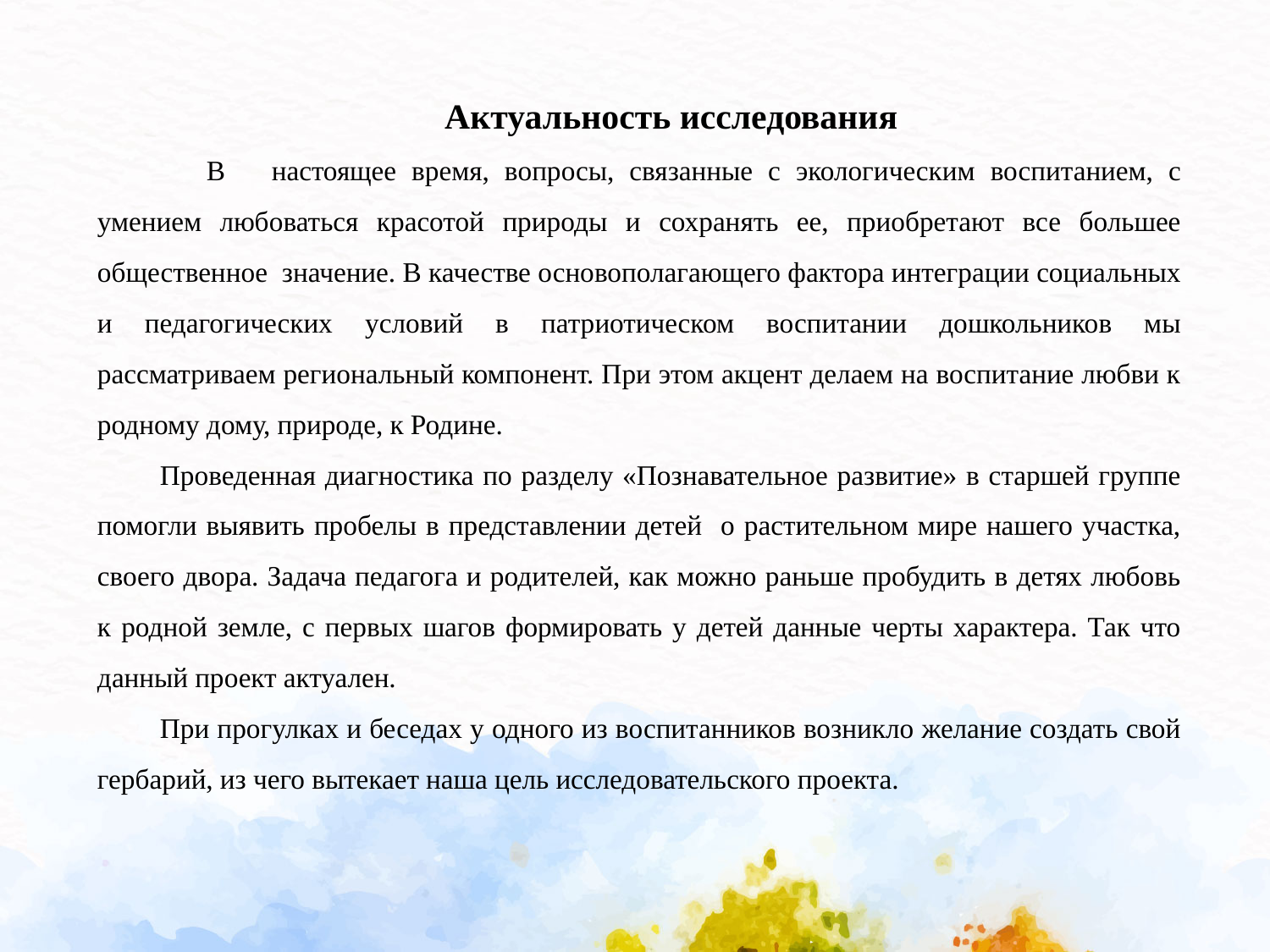

Актуальность исследования
   В   настоящее время, вопросы, связанные с экологическим воспитанием, с умением любоваться красотой природы и сохранять ее, приобретают все большее общественное  значение. В качестве основополагающего фактора интеграции социальных и педагогических условий в патриотическом воспитании дошкольников мы рассматриваем региональный компонент. При этом акцент делаем на воспитание любви к родному дому, природе, к Родине.
Проведенная диагностика по разделу «Познавательное развитие» в старшей группе помогли выявить пробелы в представлении детей  о растительном мире нашего участка, своего двора. Задача педагога и родителей, как можно раньше пробудить в детях любовь к родной земле, с первых шагов формировать у детей данные черты характера. Так что данный проект актуален.
При прогулках и беседах у одного из воспитанников возникло желание создать свой гербарий, из чего вытекает наша цель исследовательского проекта.